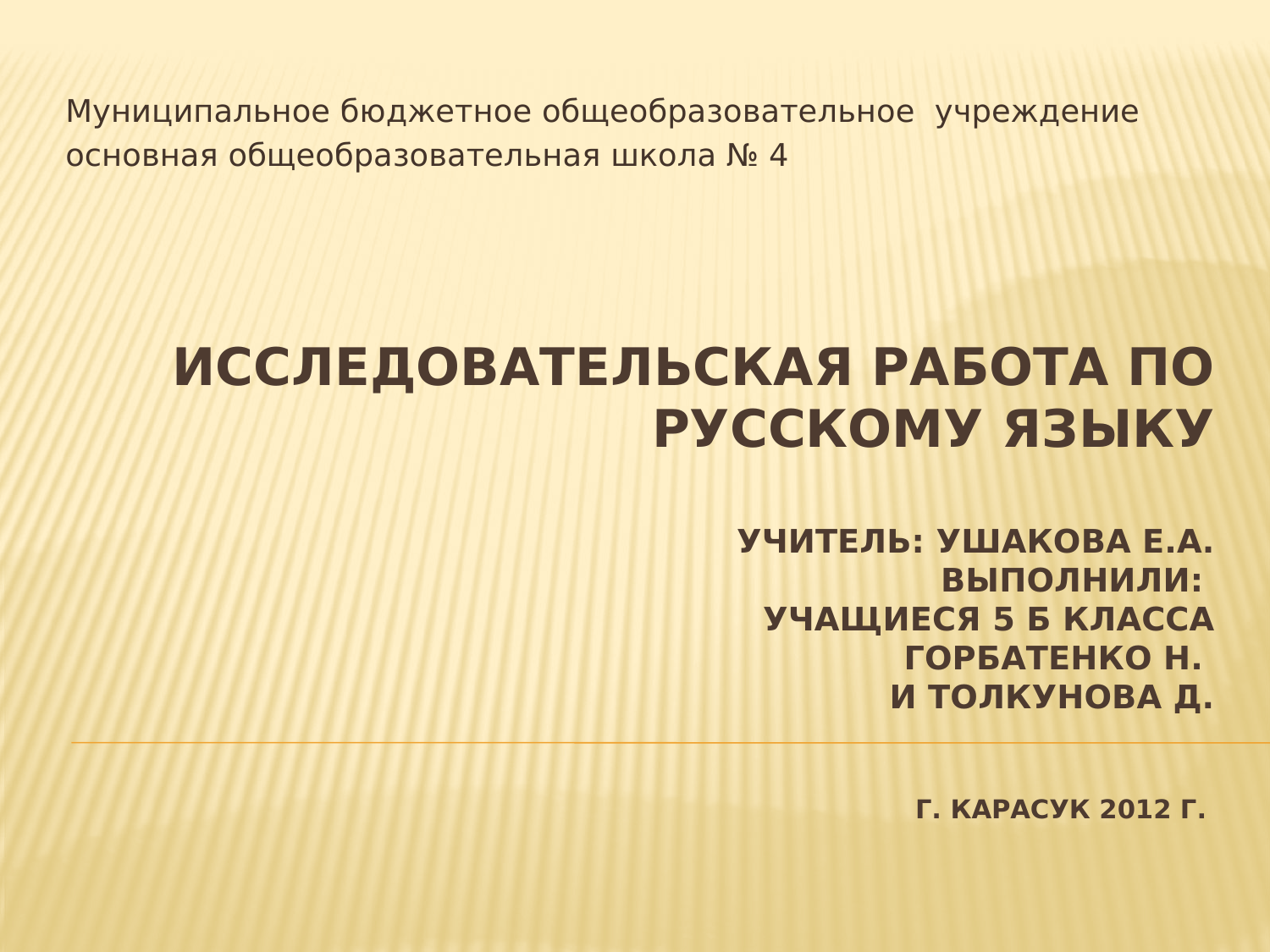

Муниципальное бюджетное общеобразовательное  учреждение
основная общеобразовательная школа № 4

# Исследовательская работа по русскому языку учитель: Ушакова Е.А. выполнили: учащиеся 5 б класса Горбатенко Н. и Толкунова Д. Г. карасук 2012 г.